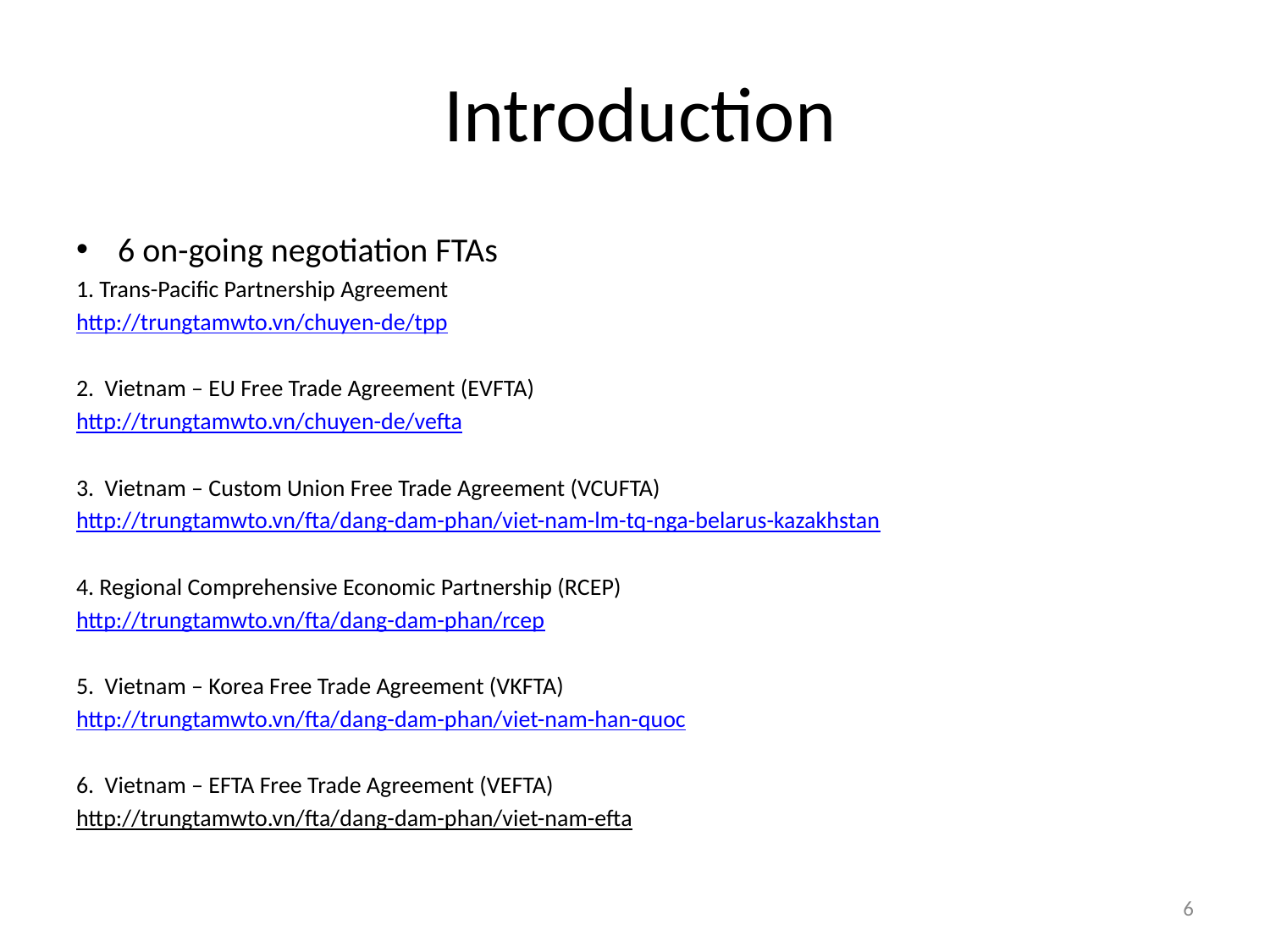

Introduction
#

6 on-going negotiation FTAs
1. Trans-Pacific Partnership Agreement
http://trungtamwto.vn/chuyen-de/tpp

2.  Vietnam – EU Free Trade Agreement (EVFTA)
http://trungtamwto.vn/chuyen-de/vefta

3.  Vietnam – Custom Union Free Trade Agreement (VCUFTA)
http://trungtamwto.vn/fta/dang-dam-phan/viet-nam-lm-tq-nga-belarus-kazakhstan

4. Regional Comprehensive Economic Partnership (RCEP)
http://trungtamwto.vn/fta/dang-dam-phan/rcep

5.  Vietnam – Korea Free Trade Agreement (VKFTA)
http://trungtamwto.vn/fta/dang-dam-phan/viet-nam-han-quoc

6.  Vietnam – EFTA Free Trade Agreement (VEFTA)
http://trungtamwto.vn/fta/dang-dam-phan/viet-nam-efta

6